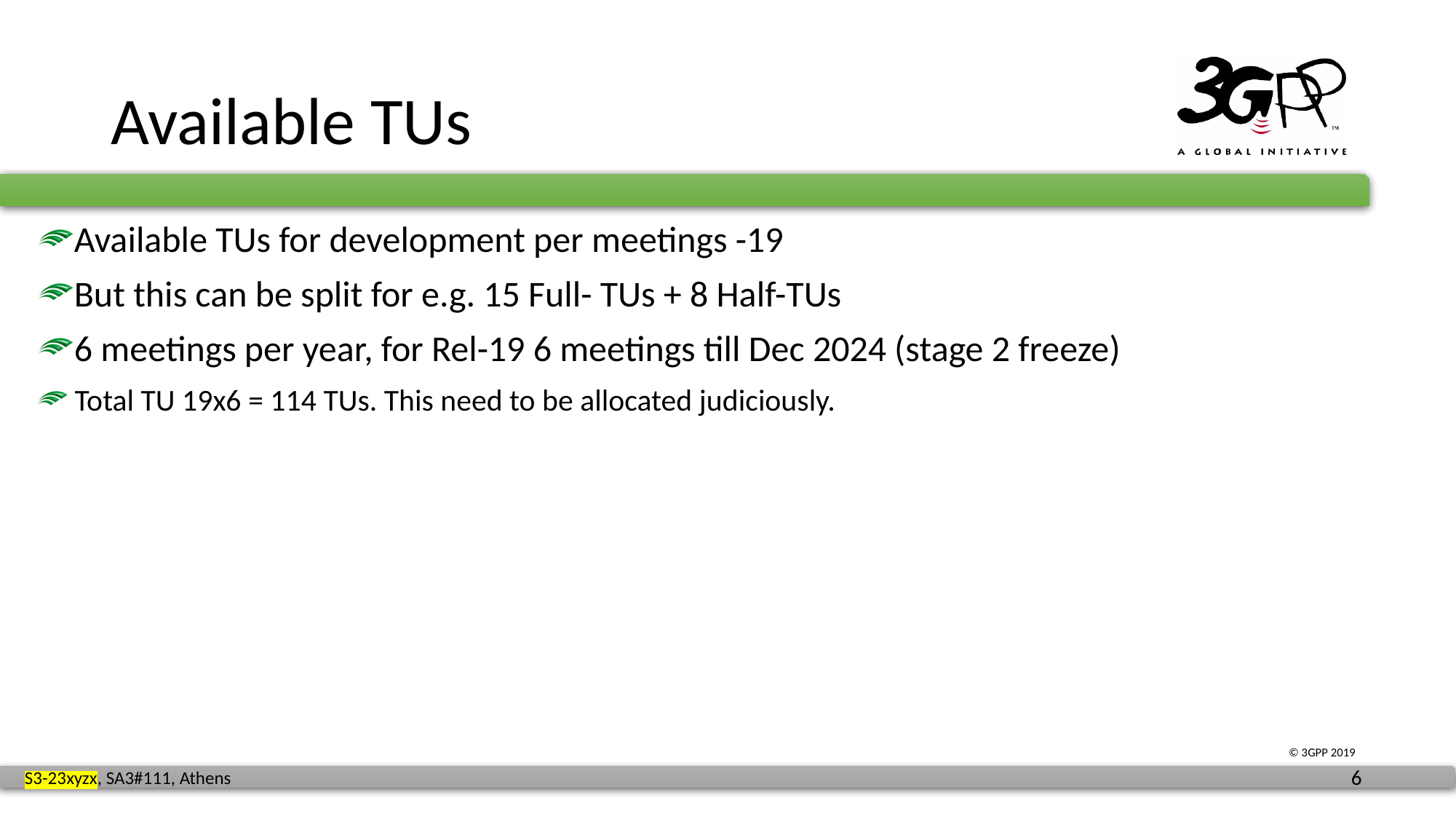

# Available TUs
Available TUs for development per meetings -19
But this can be split for e.g. 15 Full- TUs + 8 Half-TUs
6 meetings per year, for Rel-19 6 meetings till Dec 2024 (stage 2 freeze)
 Total TU 19x6 = 114 TUs. This need to be allocated judiciously.